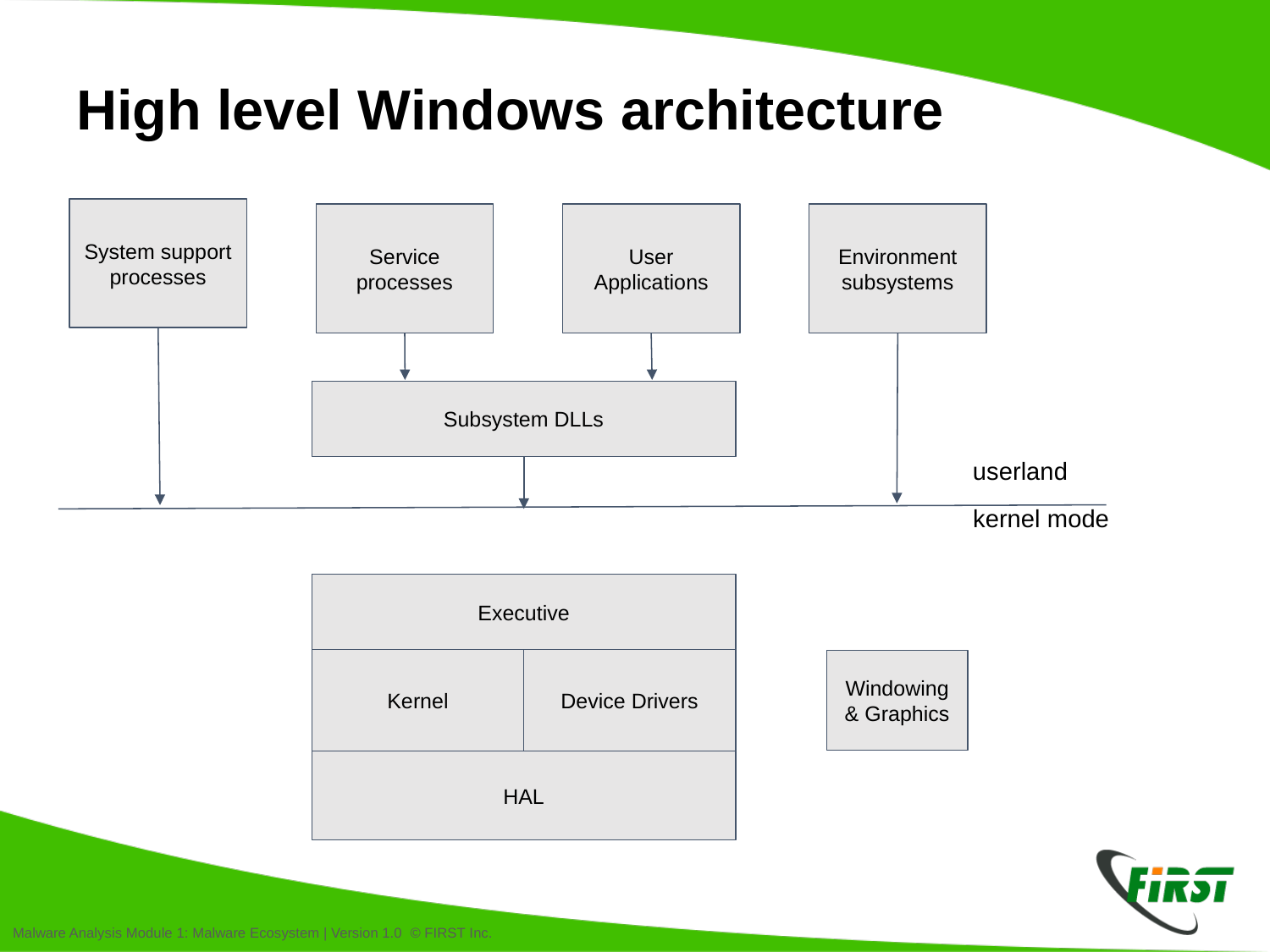

# High level Windows architecture
System support processes
Service processes
User Applications
Environment subsystems
Subsystem DLLs
userland
kernel mode
Executive
Kernel
Device Drivers
Windowing & Graphics
HAL